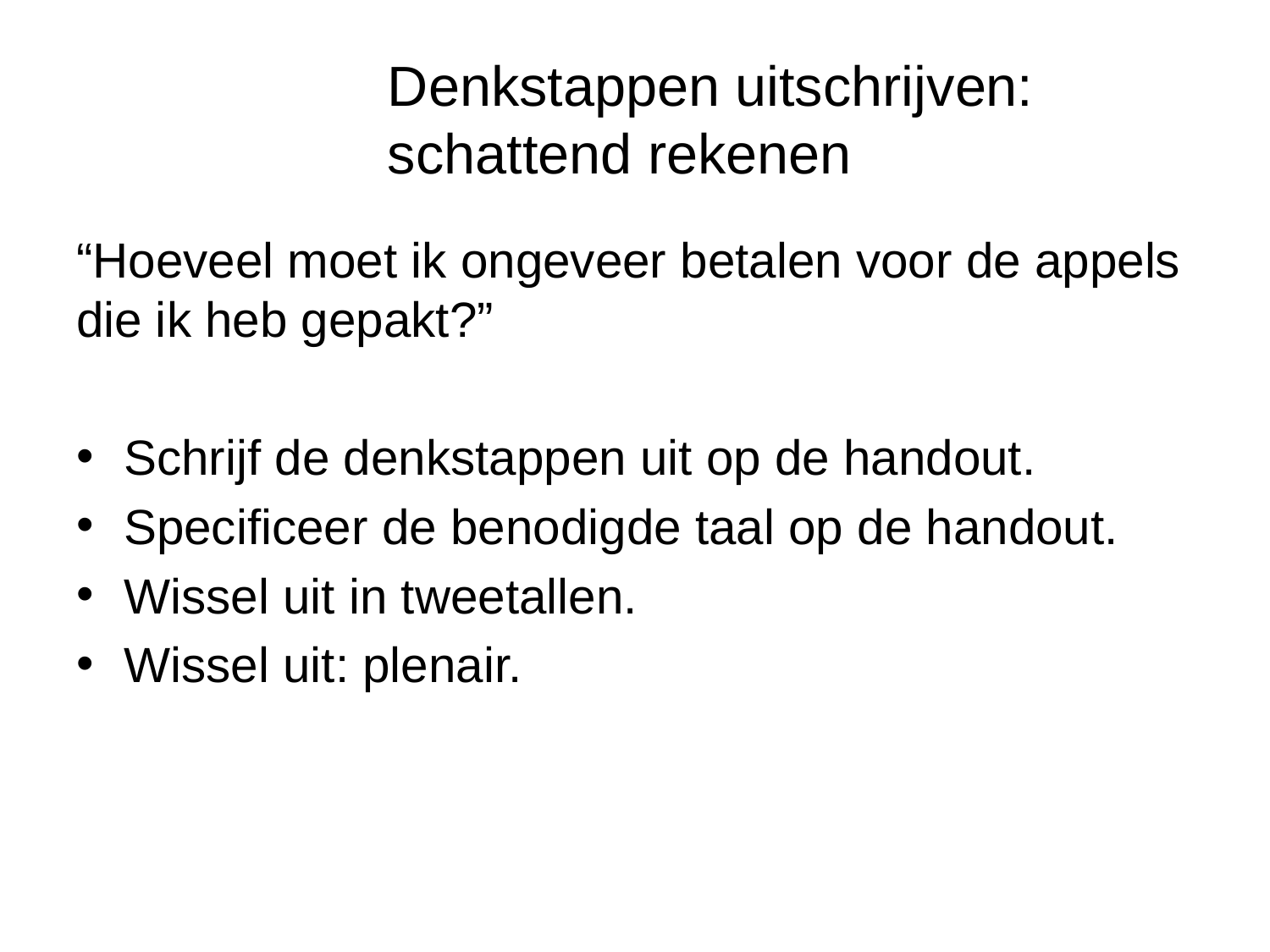

# Denkstappen uitschrijven: schattend rekenen
“Hoeveel moet ik ongeveer betalen voor de appels die ik heb gepakt?”

Schrijf de denkstappen uit op de handout.
Specificeer de benodigde taal op de handout.
Wissel uit in tweetallen.
Wissel uit: plenair.